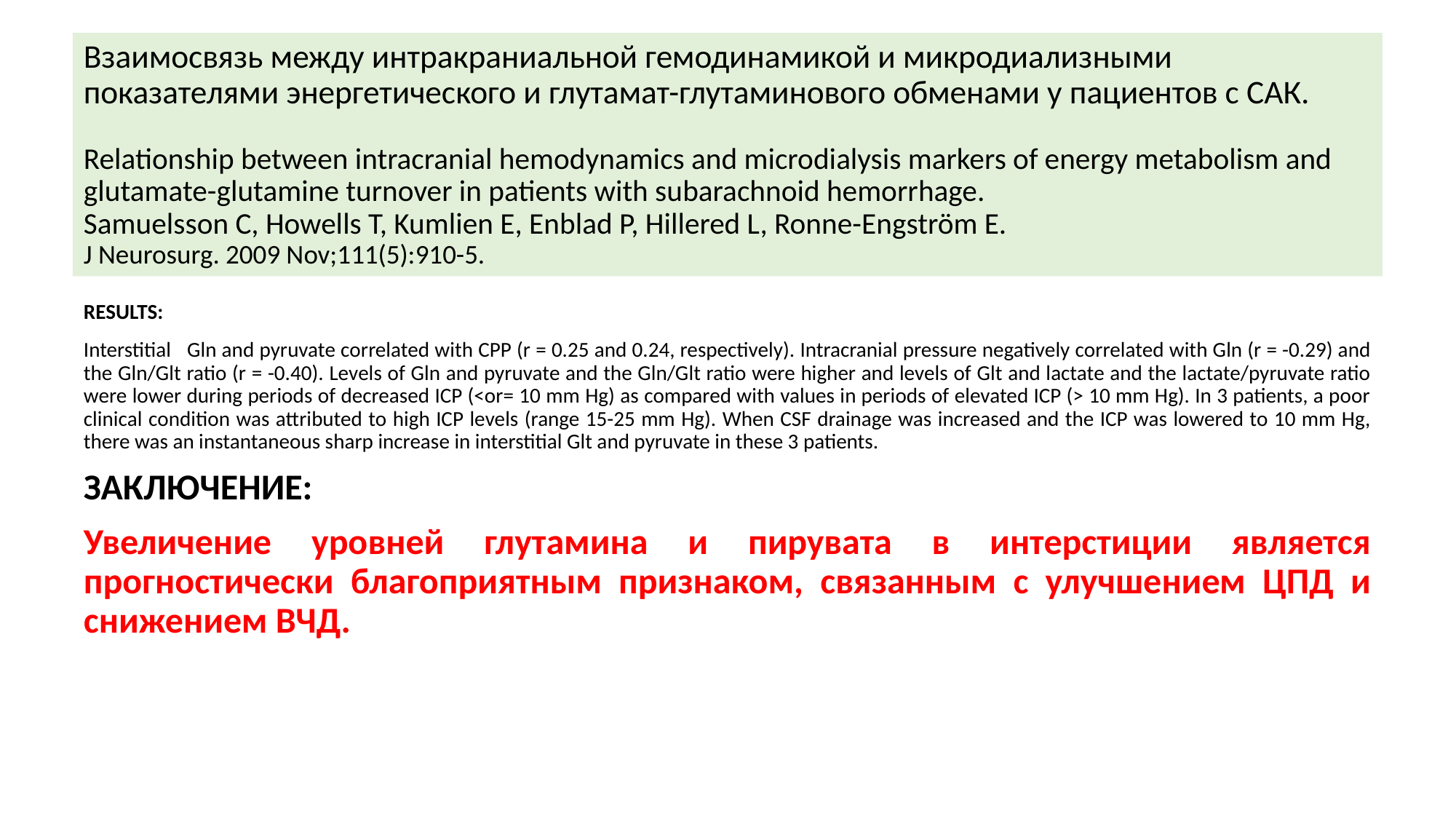

# Взаимосвязь между интракраниальной гемодинамикой и микродиализными показателями энергетического и глутамат-глутаминового обменами у пациентов с САК. Relationship between intracranial hemodynamics and microdialysis markers of energy metabolism and glutamate-glutamine turnover in patients with subarachnoid hemorrhage. Samuelsson C, Howells T, Kumlien E, Enblad P, Hillered L, Ronne-Engström E. J Neurosurg. 2009 Nov;111(5):910-5.
RESULTS:
Interstitial   Gln and pyruvate correlated with CPP (r = 0.25 and 0.24, respectively). Intracranial pressure negatively correlated with Gln (r = -0.29) and the Gln/Glt ratio (r = -0.40). Levels of Gln and pyruvate and the Gln/Glt ratio were higher and levels of Glt and lactate and the lactate/pyruvate ratio were lower during periods of decreased ICP (<or= 10 mm Hg) as compared with values in periods of elevated ICP (> 10 mm Hg). In 3 patients, a poor clinical condition was attributed to high ICP levels (range 15-25 mm Hg). When CSF drainage was increased and the ICP was lowered to 10 mm Hg, there was an instantaneous sharp increase in interstitial Glt and pyruvate in these 3 patients.
Заключение:
Увеличение уровней глутамина и пирувата в интерстиции является прогностически благоприятным признаком, связанным с улучшением ЦПД и снижением ВЧД.